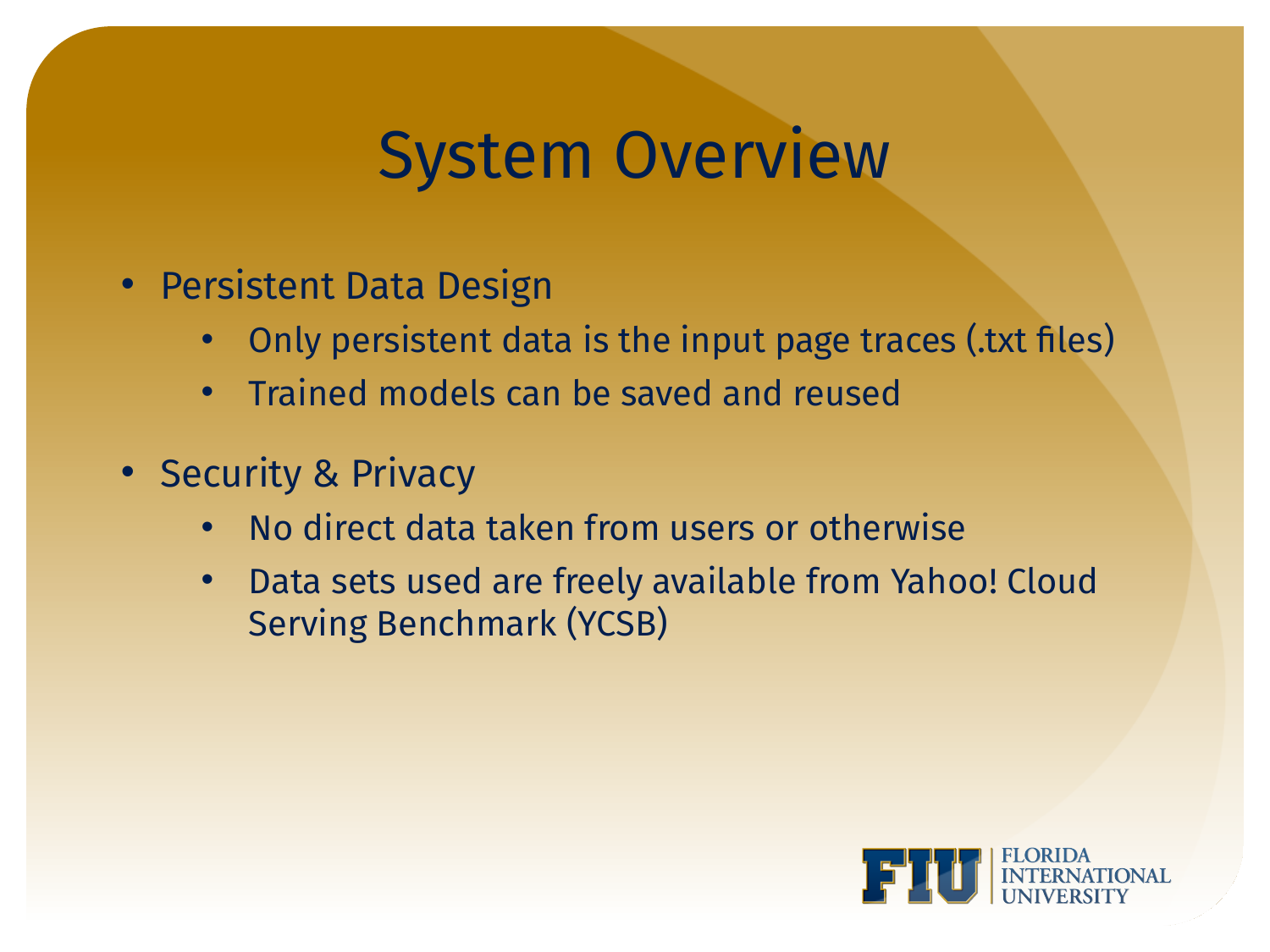

# System Overview
Persistent Data Design
Only persistent data is the input page traces (.txt files)
Trained models can be saved and reused
Security & Privacy
No direct data taken from users or otherwise
Data sets used are freely available from Yahoo! Cloud Serving Benchmark (YCSB)